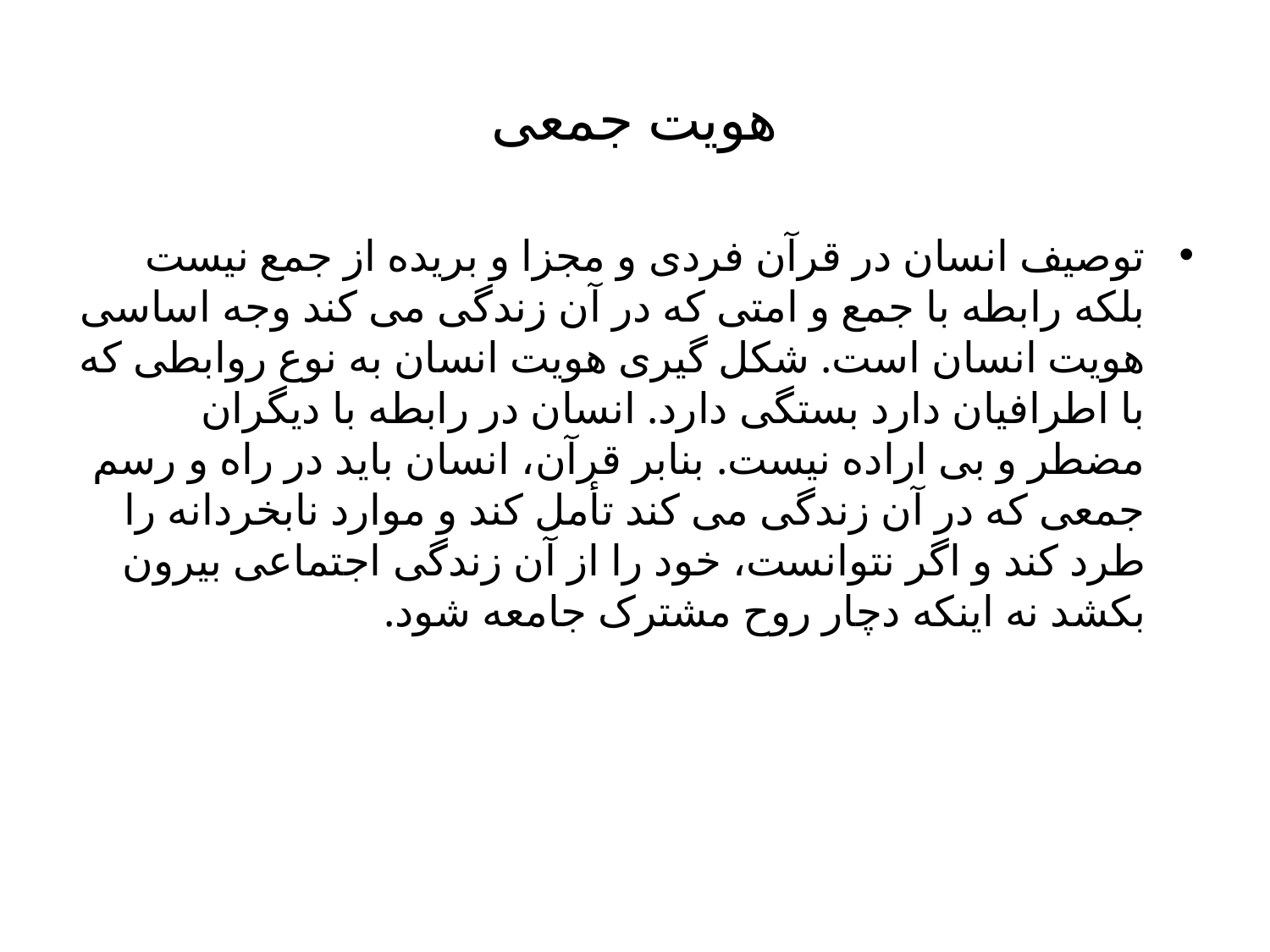

# هویت جمعی
توصیف انسان در قرآن فردی و مجزا و بریده از جمع نیست بلکه رابطه با جمع و امتی که در آن زندگی می کند وجه اساسی هویت انسان است. شکل گیری هویت انسان به نوع روابطی که با اطرافیان دارد بستگی دارد. انسان در رابطه با دیگران مضطر و بی اراده نیست. بنابر قرآن، انسان باید در راه و رسم جمعی که در آن زندگی می کند تأمل کند و موارد نابخردانه را طرد کند و اگر نتوانست، خود را از آن زندگی اجتماعی بیرون بکشد نه اینکه دچار روح مشترک جامعه شود.